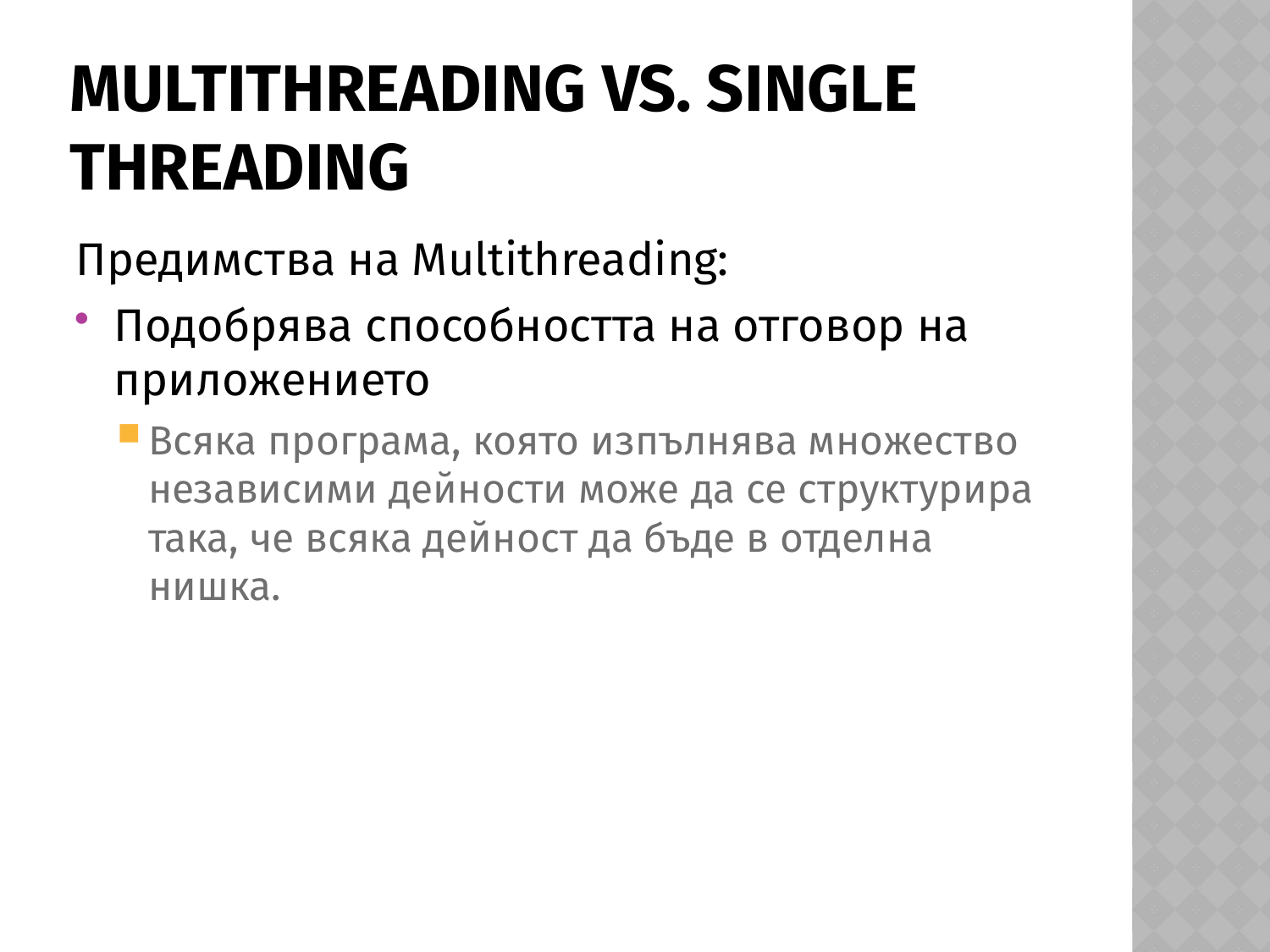

# Multithreading vs. Single threading
Предимства на Multithreading:
Подобрява способността на отговор на приложението
Всяка програма, която изпълнява множество независими дейности може да се структурира така, че всяка дейност да бъде в отделна нишка.